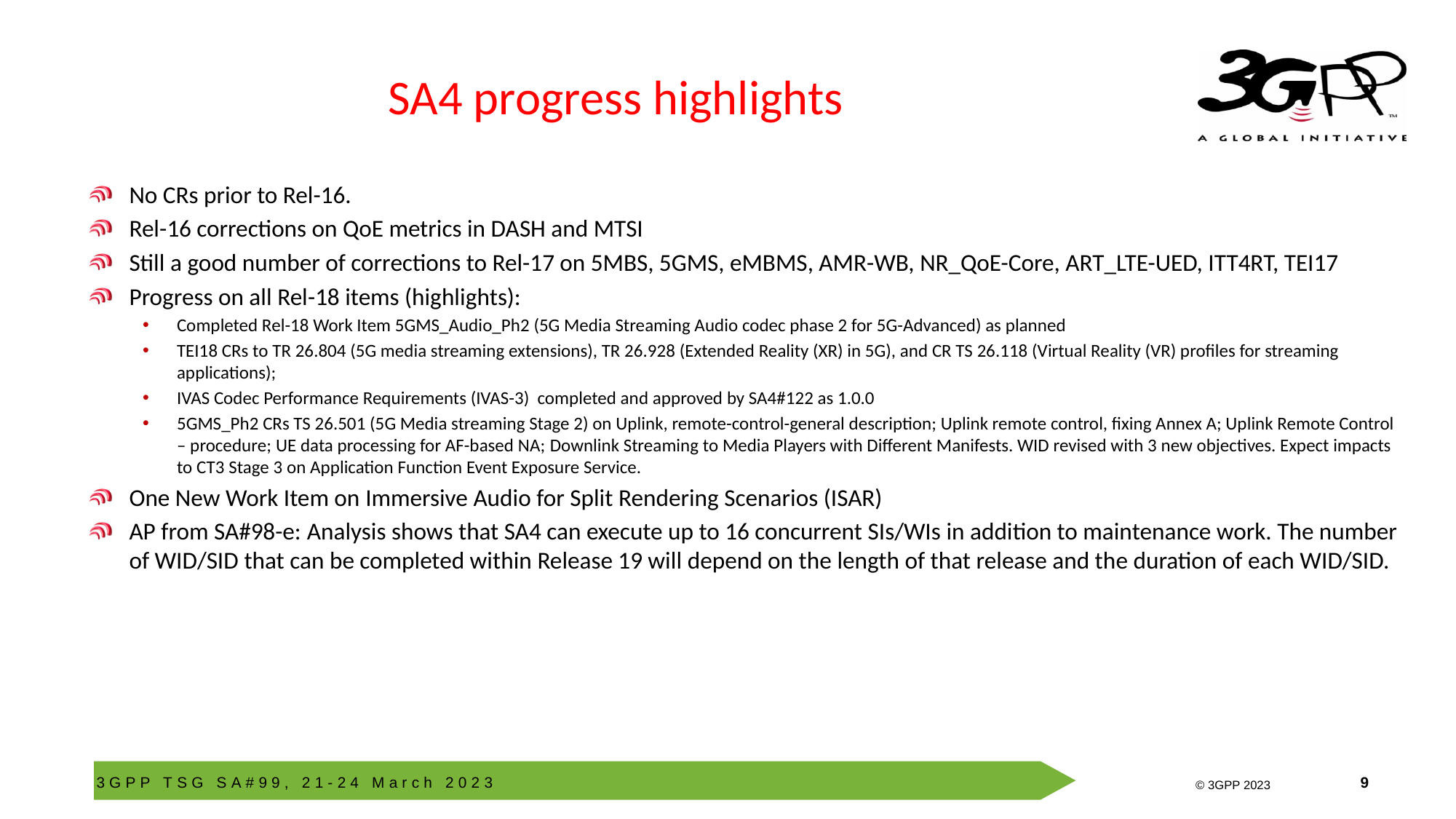

# SA4 progress highlights
No CRs prior to Rel-16.
Rel-16 corrections on QoE metrics in DASH and MTSI
Still a good number of corrections to Rel-17 on 5MBS, 5GMS, eMBMS, AMR-WB, NR_QoE-Core, ART_LTE-UED, ITT4RT, TEI17
Progress on all Rel-18 items (highlights):
Completed Rel-18 Work Item 5GMS_Audio_Ph2 (5G Media Streaming Audio codec phase 2 for 5G-Advanced) as planned
TEI18 CRs to TR 26.804 (5G media streaming extensions), TR 26.928 (Extended Reality (XR) in 5G), and CR TS 26.118 (Virtual Reality (VR) profiles for streaming applications);
IVAS Codec Performance Requirements (IVAS-3)  completed and approved by SA4#122 as 1.0.0
5GMS_Ph2 CRs TS 26.501 (5G Media streaming Stage 2) on Uplink, remote-control-general description; Uplink remote control, fixing Annex A; Uplink Remote Control – procedure; UE data processing for AF-based NA; Downlink Streaming to Media Players with Different Manifests. WID revised with 3 new objectives. Expect impacts to CT3 Stage 3 on Application Function Event Exposure Service.
One New Work Item on Immersive Audio for Split Rendering Scenarios (ISAR)
AP from SA#98-e: Analysis shows that SA4 can execute up to 16 concurrent SIs/WIs in addition to maintenance work. The number of WID/SID that can be completed within Release 19 will depend on the length of that release and the duration of each WID/SID.